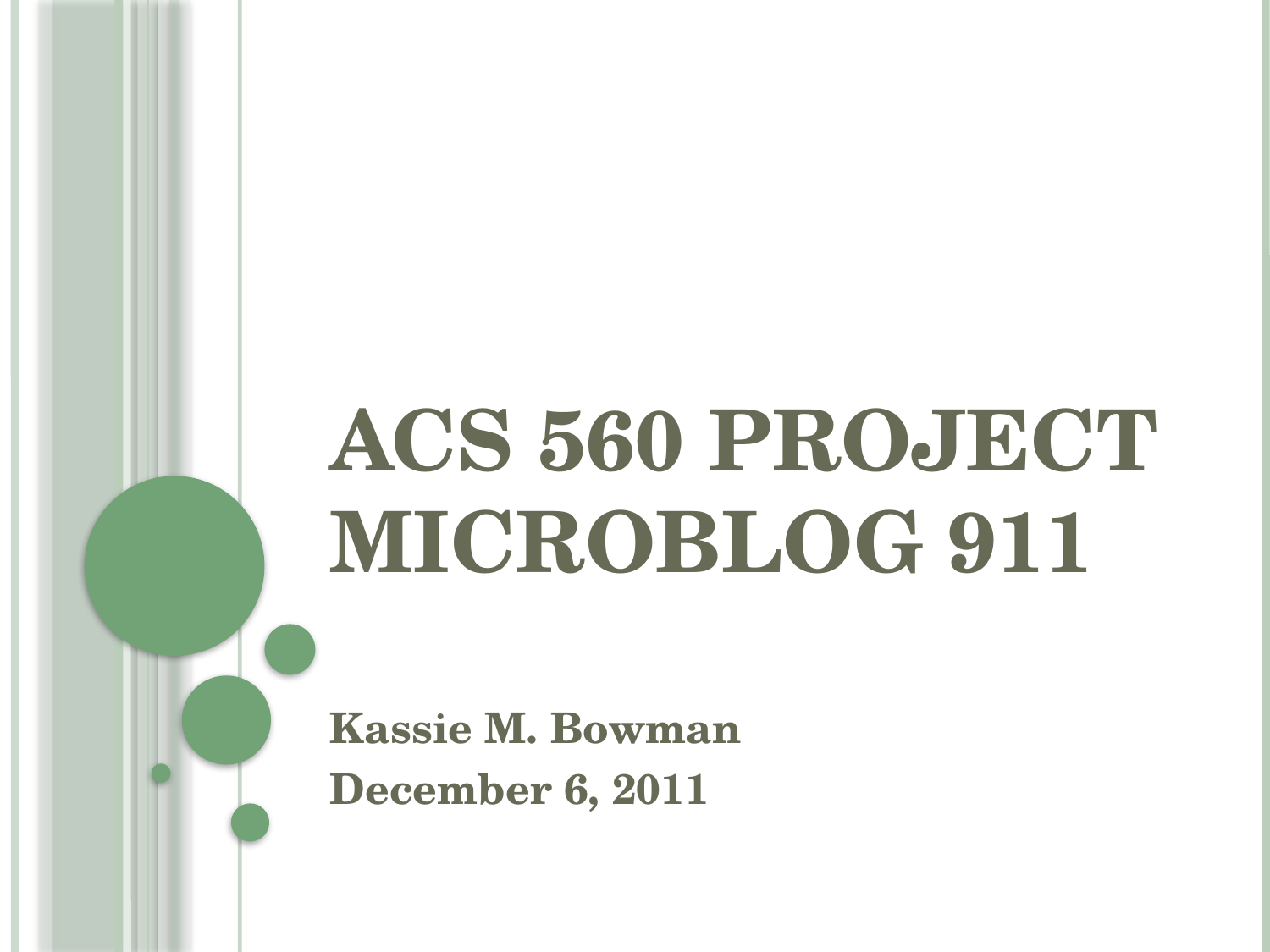

# ACS 560 Project Microblog 911
Kassie M. Bowman
December 6, 2011